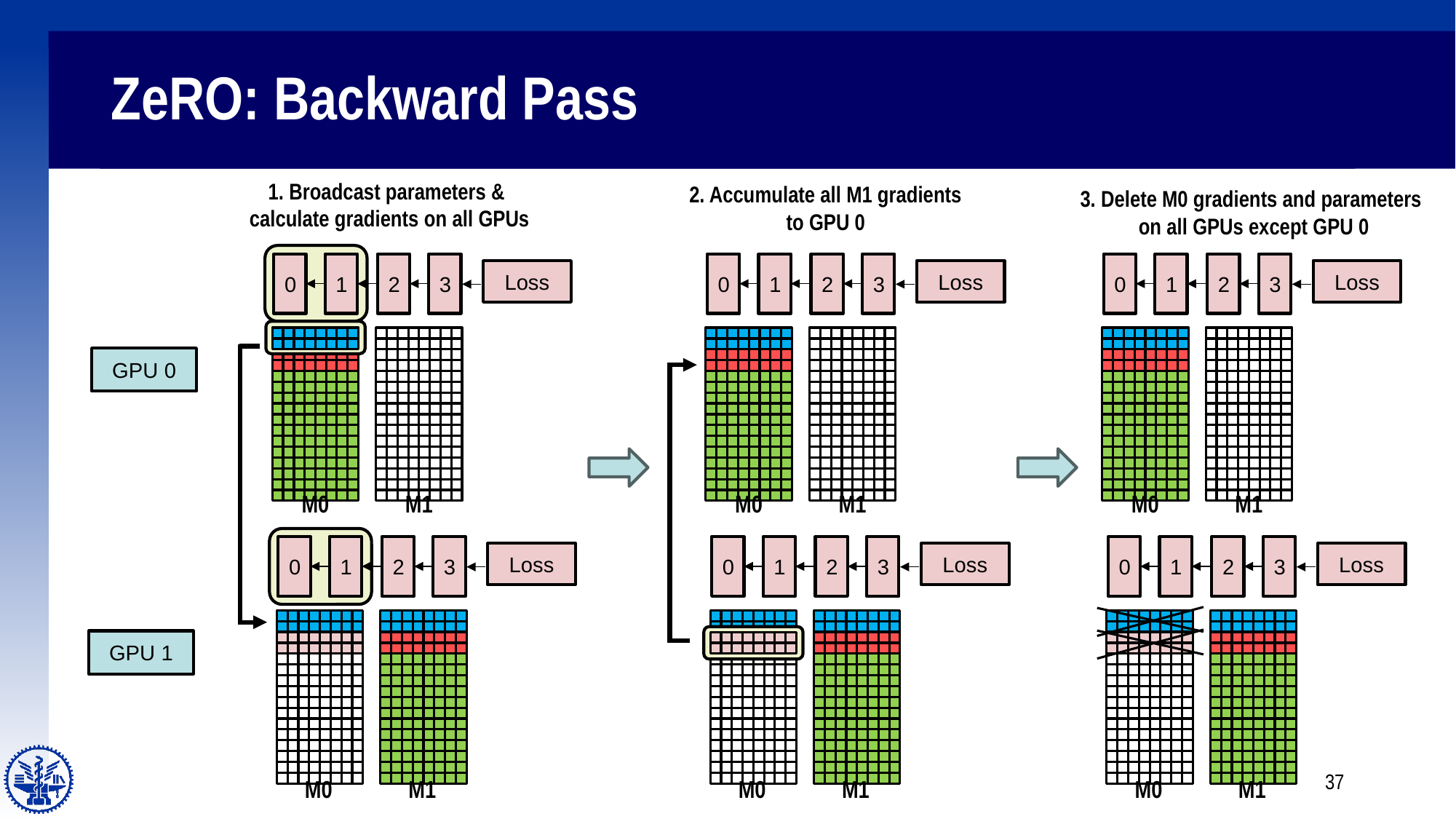

# ZeRO: Backward Pass
1. Broadcast parameters &
calculate gradients on all GPUs
2. Accumulate all M1 gradients
to GPU 0
3. Delete M0 gradients and parameters
 on all GPUs except GPU 0
0
1
2
3
Loss

M0
M1
0
1
2
3
Loss

M0
M1

0
1
2
3
Loss

M0
M1
0
1
2
3
Loss

M0
M1
0
1
2
3
Loss

GPU 0

M0
M1

0
1
2
3
Loss

GPU 1

37

M0
M1